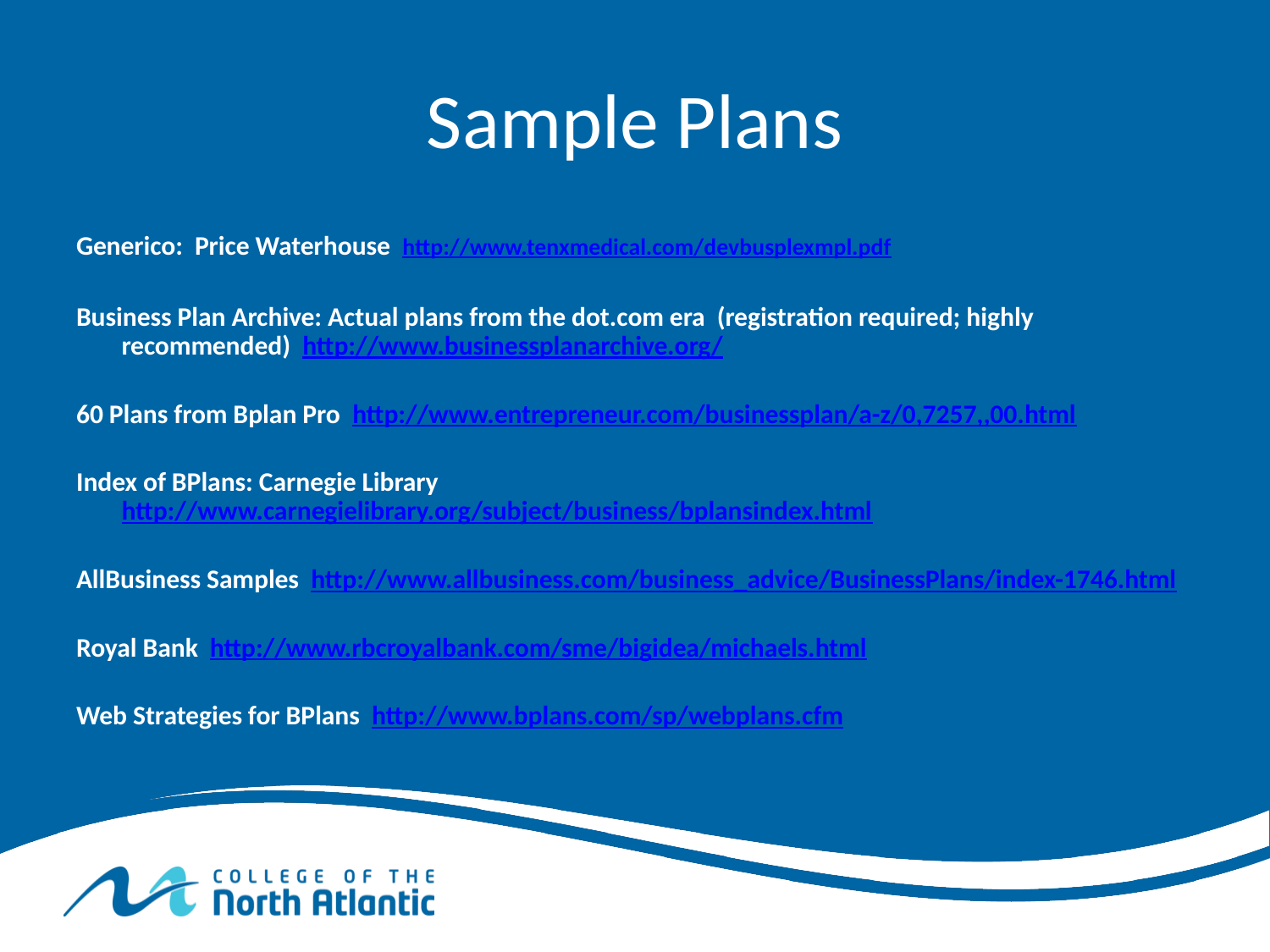

# Sample Plans
Generico:  Price Waterhouse  http://www.tenxmedical.com/devbusplexmpl.pdf

Business Plan Archive: Actual plans from the dot.com era  (registration required; highly recommended)  http://www.businessplanarchive.org/

60 Plans from Bplan Pro  http://www.entrepreneur.com/businessplan/a-z/0,7257,,00.html

Index of BPlans: Carnegie Library  http://www.carnegielibrary.org/subject/business/bplansindex.html

AllBusiness Samples  http://www.allbusiness.com/business_advice/BusinessPlans/index-1746.html

Royal Bank  http://www.rbcroyalbank.com/sme/bigidea/michaels.html

Web Strategies for BPlans  http://www.bplans.com/sp/webplans.cfm